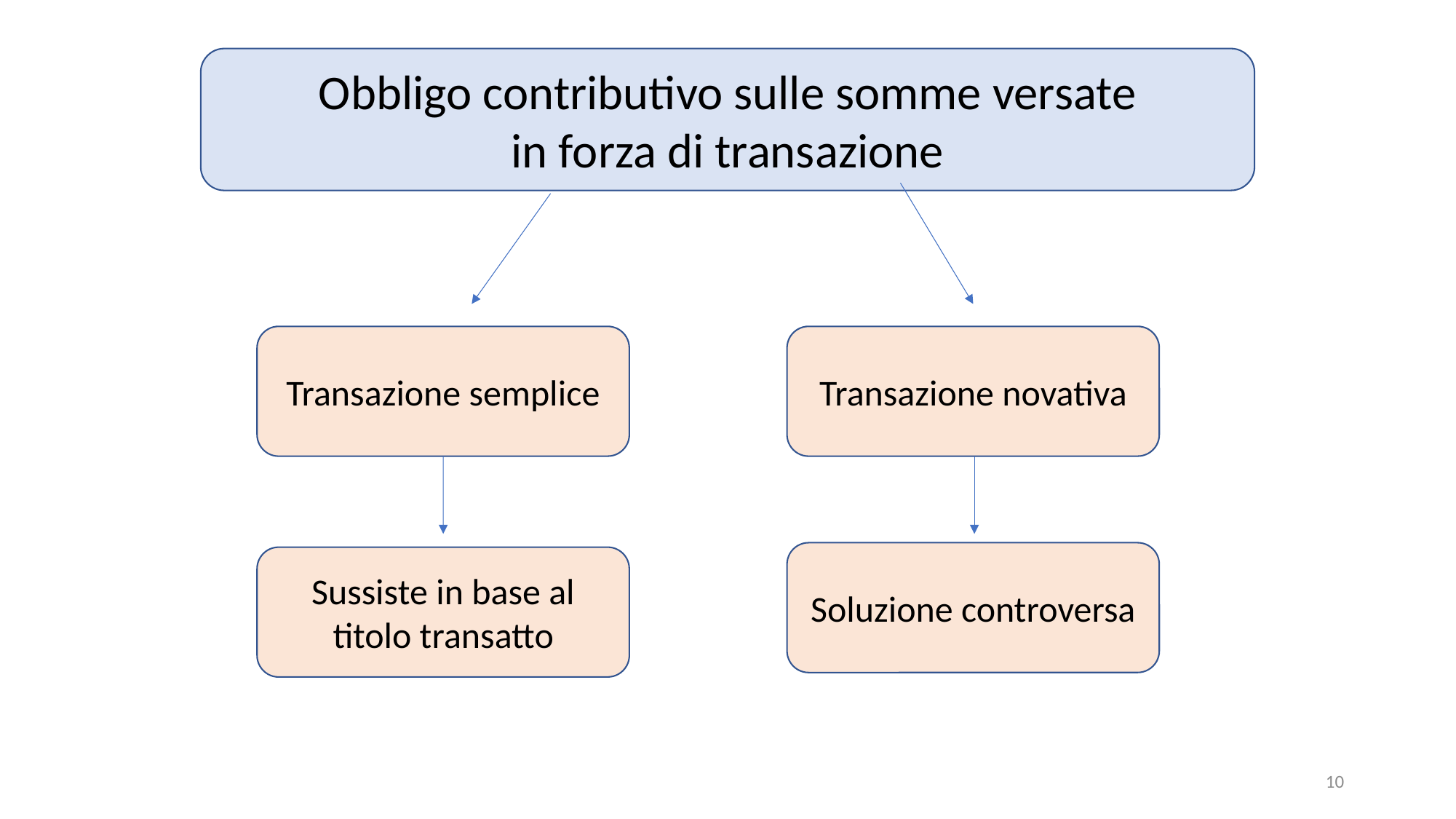

Obbligo contributivo sulle somme versate
in forza di transazione
Transazione semplice
Transazione novativa
Soluzione controversa
Sussiste in base al titolo transatto
10